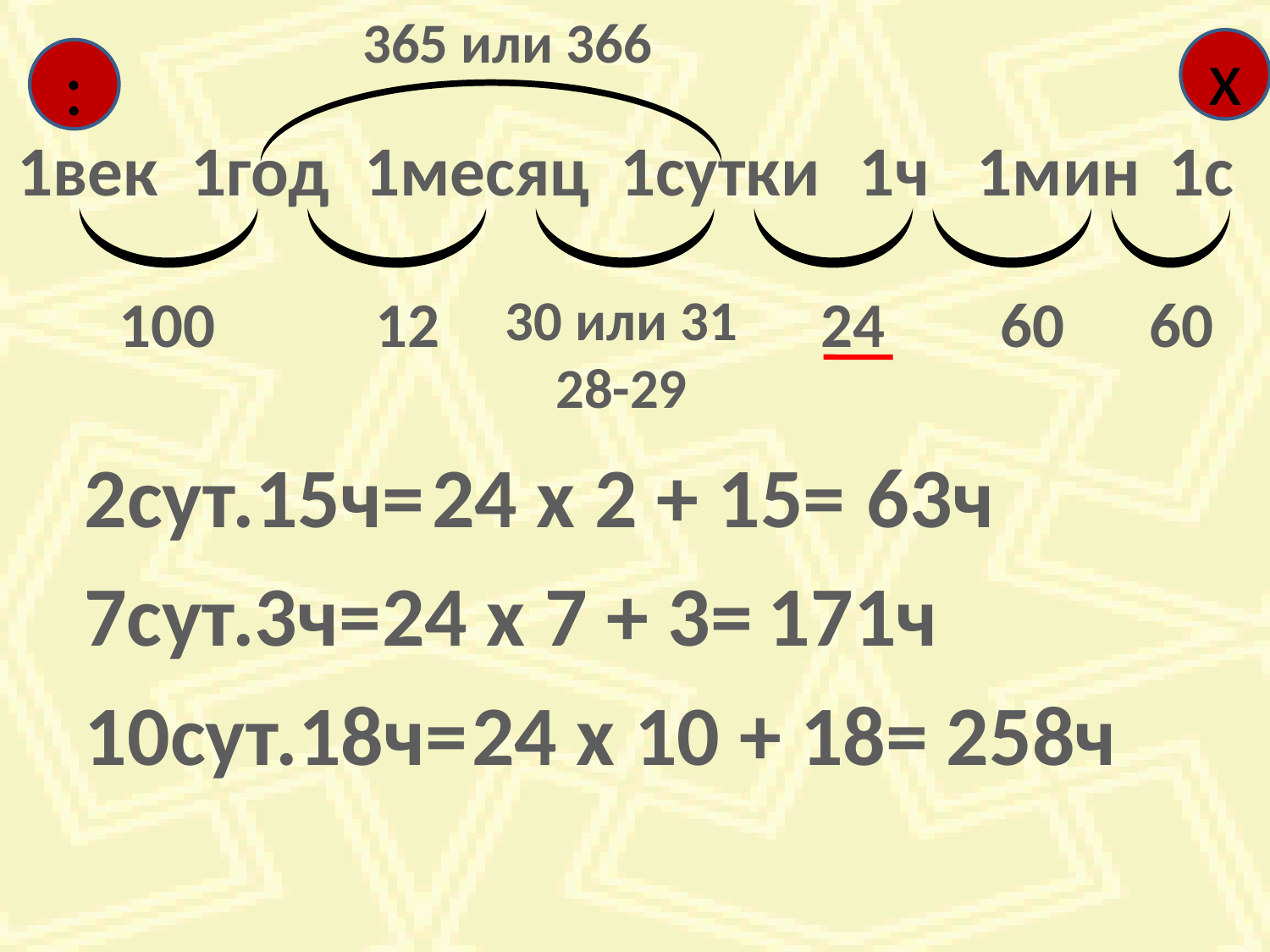

365 или 366

х
:
1век
1год
1месяц
1сутки
1ч
1мин
1с

100
12
30 или 31
28-29
24
60
60
2сут.15ч=
24 х 2 + 15=
63ч
7сут.3ч=
24 х 7 + 3=
171ч
10сут.18ч=
24 х 10 + 18=
258ч